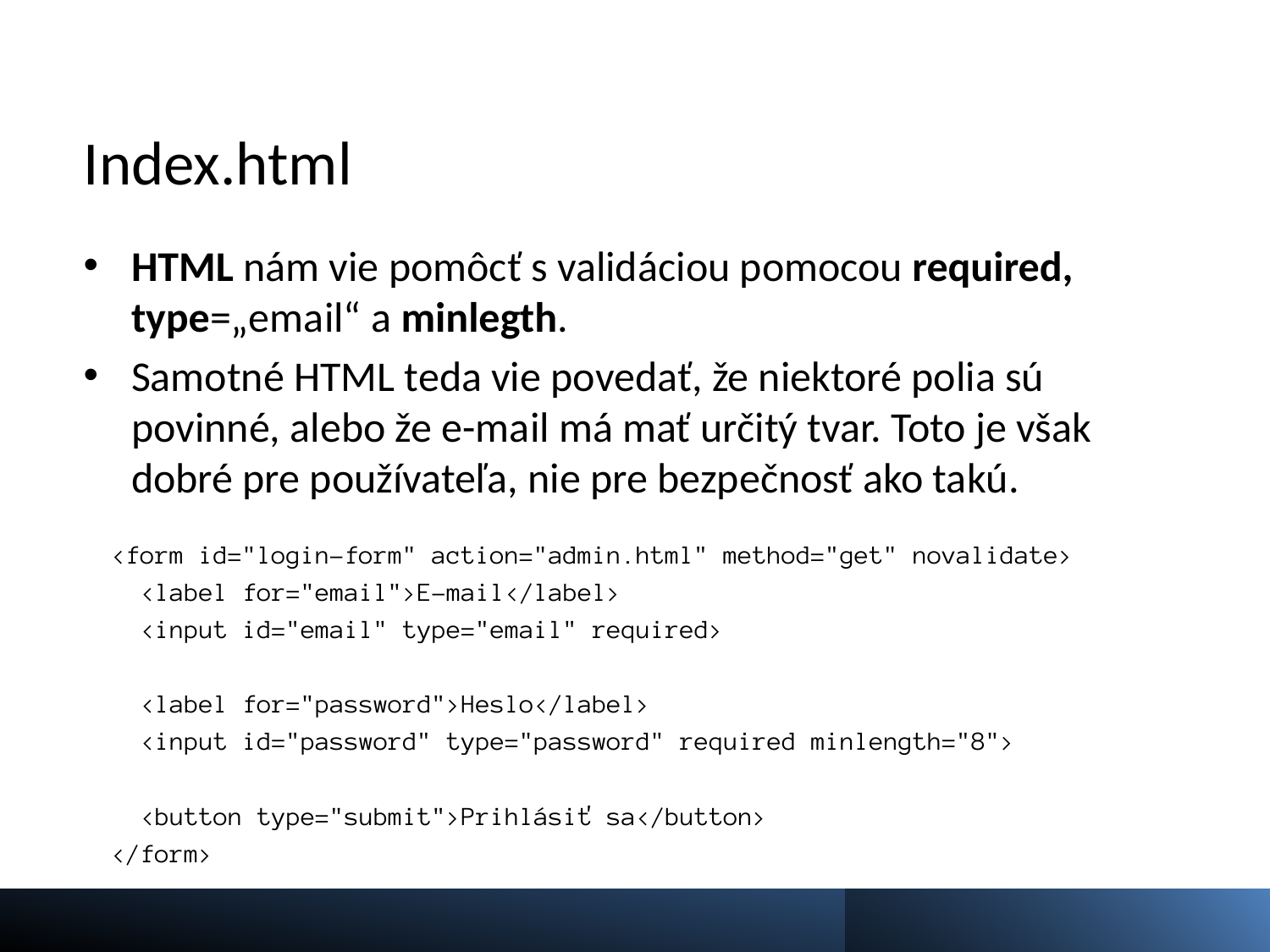

# Index.html
HTML nám vie pomôcť s validáciou pomocou required, type=„email“ a minlegth.
Samotné HTML teda vie povedať, že niektoré polia sú povinné, alebo že e-mail má mať určitý tvar. Toto je však dobré pre používateľa, nie pre bezpečnosť ako takú.
<form id="login-form" action="admin.html" method="get" novalidate>
  <label for="email">E-mail</label>
  <input id="email" type="email" required>

  <label for="password">Heslo</label>
  <input id="password" type="password" required minlength="8">

  <button type="submit">Prihlásiť sa</button>
</form>